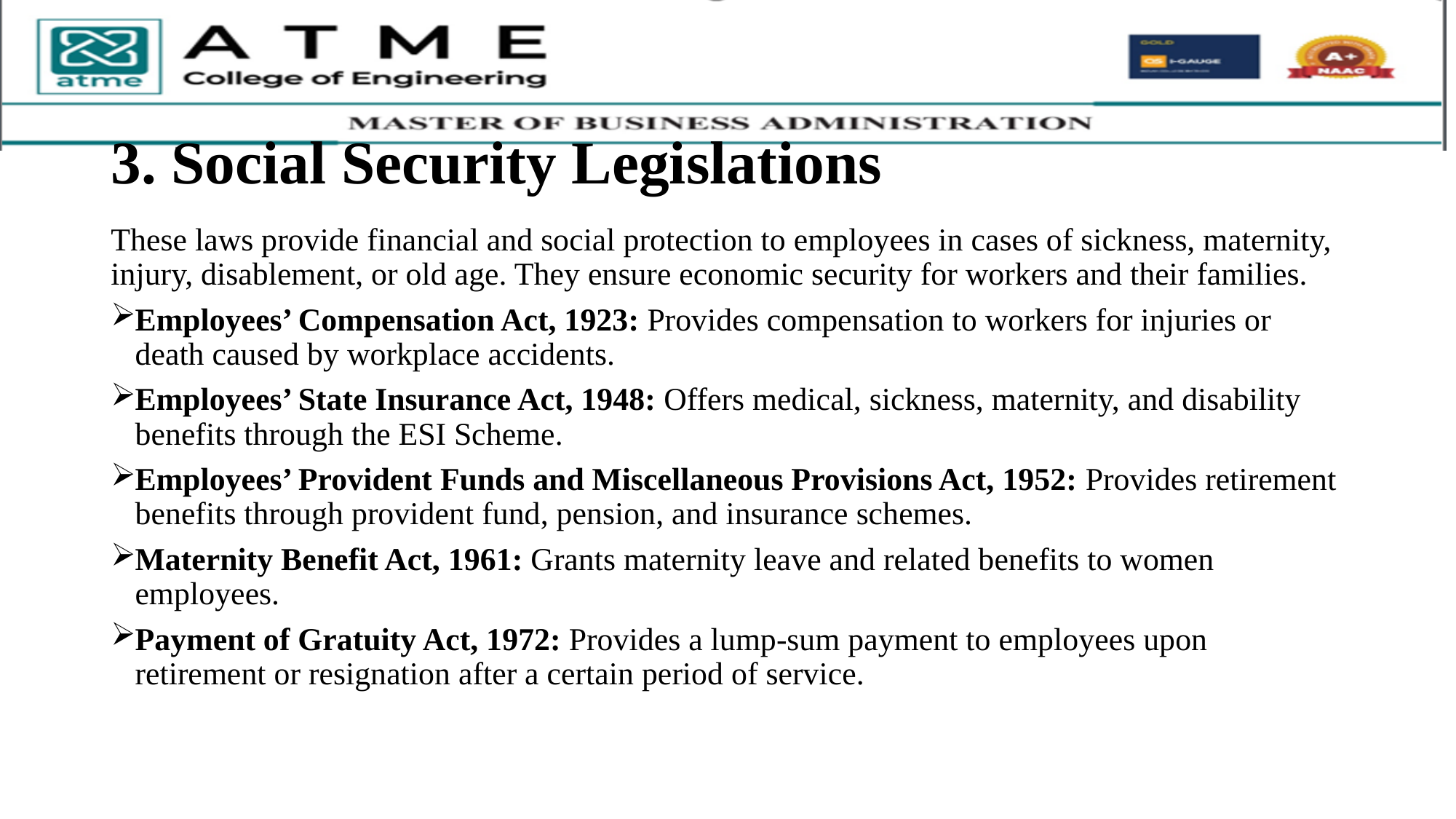

# 3. Social Security Legislations
These laws provide financial and social protection to employees in cases of sickness, maternity, injury, disablement, or old age. They ensure economic security for workers and their families.
Employees’ Compensation Act, 1923: Provides compensation to workers for injuries or death caused by workplace accidents.
Employees’ State Insurance Act, 1948: Offers medical, sickness, maternity, and disability benefits through the ESI Scheme.
Employees’ Provident Funds and Miscellaneous Provisions Act, 1952: Provides retirement benefits through provident fund, pension, and insurance schemes.
Maternity Benefit Act, 1961: Grants maternity leave and related benefits to women employees.
Payment of Gratuity Act, 1972: Provides a lump-sum payment to employees upon retirement or resignation after a certain period of service.